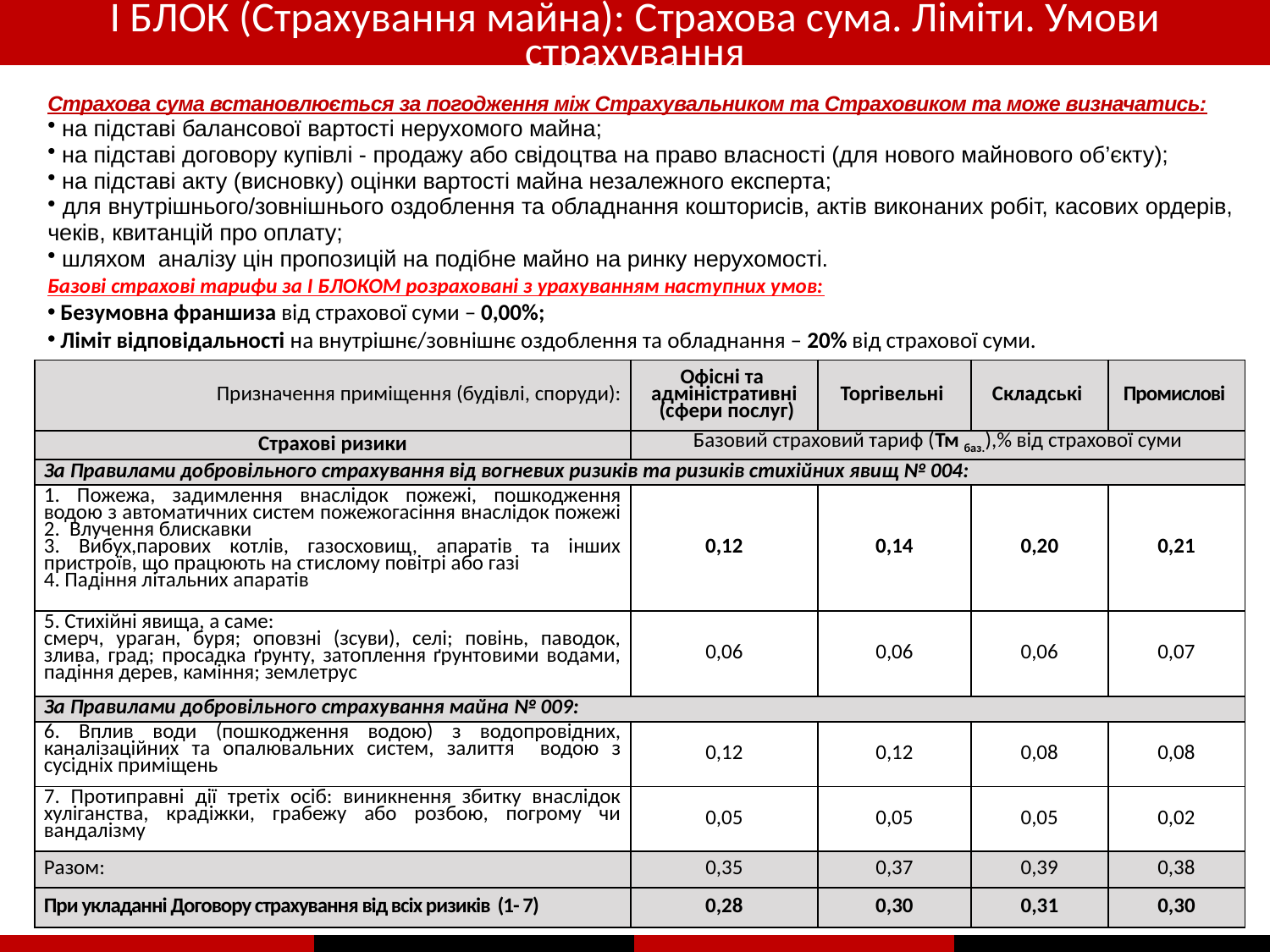

І БЛОК (Страхування майна): Страхова сума. Ліміти. Умови страхування
Страхова сума встановлюється за погодження між Страхувальником та Страховиком та може визначатись:
 на підставі балансової вартості нерухомого майна;
 на підставі договору купівлі - продажу або свідоцтва на право власності (для нового майнового об’єкту);
 на підставі акту (висновку) оцінки вартості майна незалежного експерта;
 для внутрішнього/зовнішнього оздоблення та обладнання кошторисів, актів виконаних робіт, касових ордерів, чеків, квитанцій про оплату;
 шляхом  аналізу цін пропозицій на подібне майно на ринку нерухомості.
Базові страхові тарифи за І БЛОКОМ розраховані з урахуванням наступних умов:
 Безумовна франшиза від страхової суми – 0,00%;
 Ліміт відповідальності на внутрішнє/зовнішнє оздоблення та обладнання – 20% від страхової суми.
| Призначення приміщення (будівлі, споруди): | Офісні та адміністративні (сфери послуг) | Торгівельні | Складські | Промислові |
| --- | --- | --- | --- | --- |
| Страхові ризики | Базовий страховий тариф (Тм баз.),% від страхової суми |  |  |  |
| За Правилами добровільного страхування від вогневих ризиків та ризиків стихійних явищ № 004: |  |  |  |  |
| 1. Пожежа, задимлення внаслідок пожежі, пошкодження водою з автоматичних систем пожежогасіння внаслідок пожежі 2. Влучення блискавки 3. Вибух,парових котлів, газосховищ, апаратів та інших пристроїв, що працюють на стислому повітрі або газі 4. Падіння літальних апаратів | 0,12 | 0,14 | 0,20 | 0,21 |
| 5. Стихійні явища, а саме: смерч, ураган, буря; оповзні (зсуви), селі; повінь, паводок, злива, град; просадка ґрунту, затоплення ґрунтовими водами, падіння дерев, каміння; землетрус | 0,06 | 0,06 | 0,06 | 0,07 |
| За Правилами добровільного страхування майна № 009: |  |  |  |  |
| 6. Вплив води (пошкодження водою) з водопровідних, каналізаційних та опалювальних систем, залиття водою з сусідніх приміщень | 0,12 | 0,12 | 0,08 | 0,08 |
| 7. Протиправні дії третіх осіб: виникнення збитку внаслідок хуліганства, крадіжки, грабежу або розбою, погрому чи вандалізму | 0,05 | 0,05 | 0,05 | 0,02 |
| Разом: | 0,35 | 0,37 | 0,39 | 0,38 |
| При укладанні Договору страхування від всіх ризиків (1- 7) | 0,28 | 0,30 | 0,31 | 0,30 |